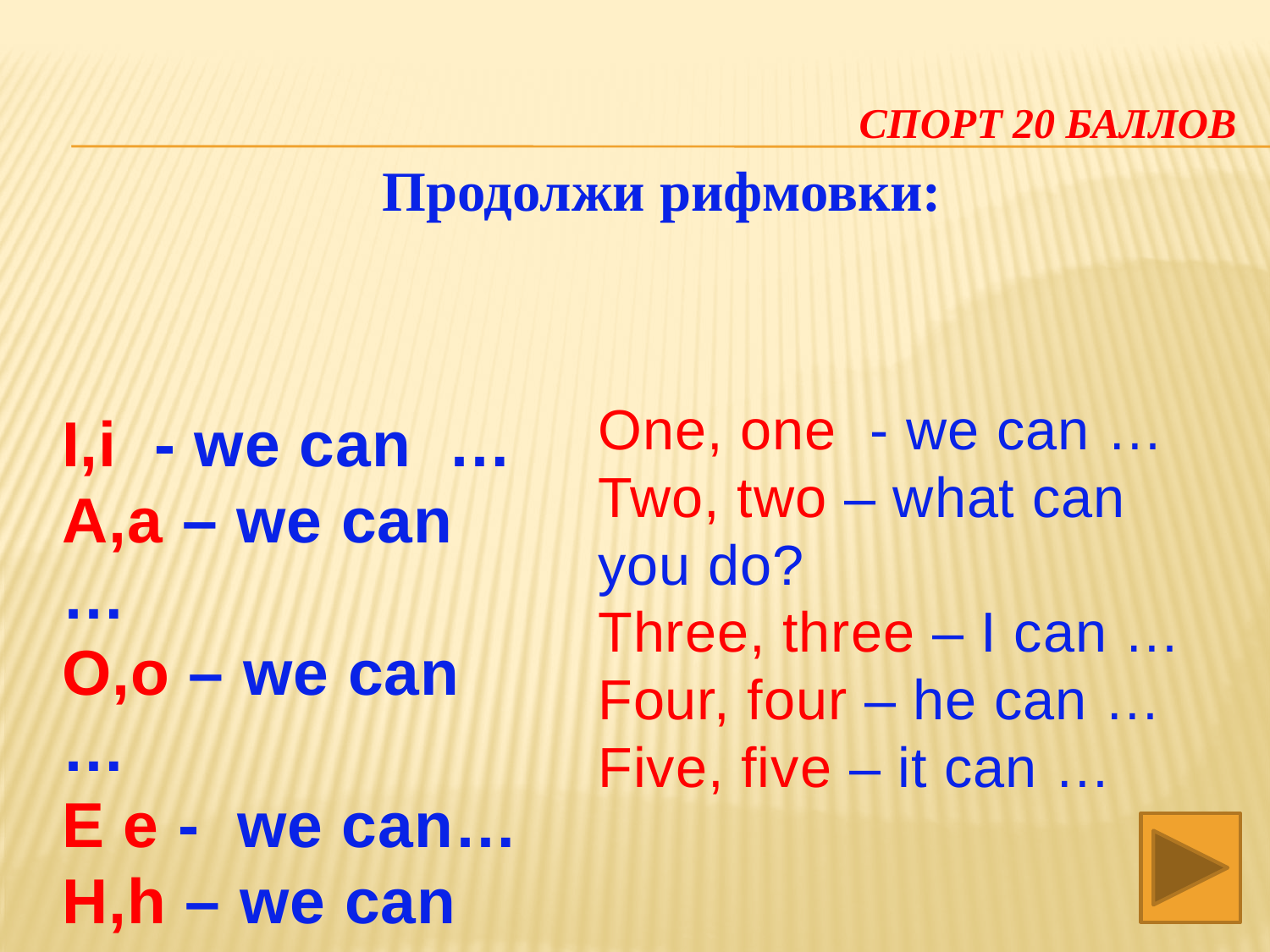

# СПОРТ 20 баллов
Продолжи рифмовки:
One, one  - we can …
Two, two – what can you do?
Three, three – I can …
Four, four – he can …
Five, five – it can …

I,i  - we can  …
A,a – we can …
O,o – we can …
E e -  we can…
H,h – we can …